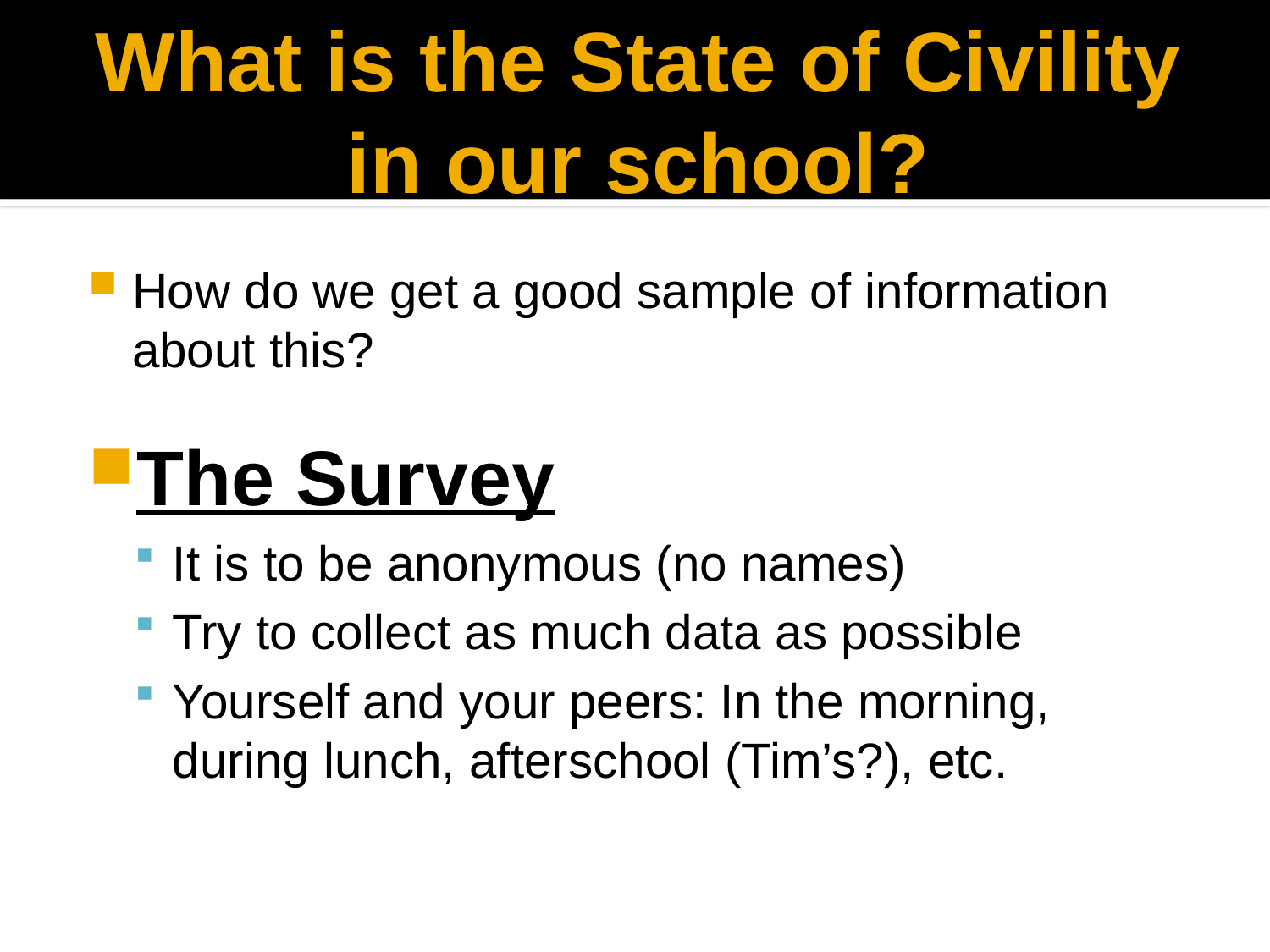

# What is the State of Civility in our school?
How do we get a good sample of information about this?

The Survey
It is to be anonymous (no names)
Try to collect as much data as possible
Yourself and your peers: In the morning, during lunch, afterschool (Tim’s?), etc.